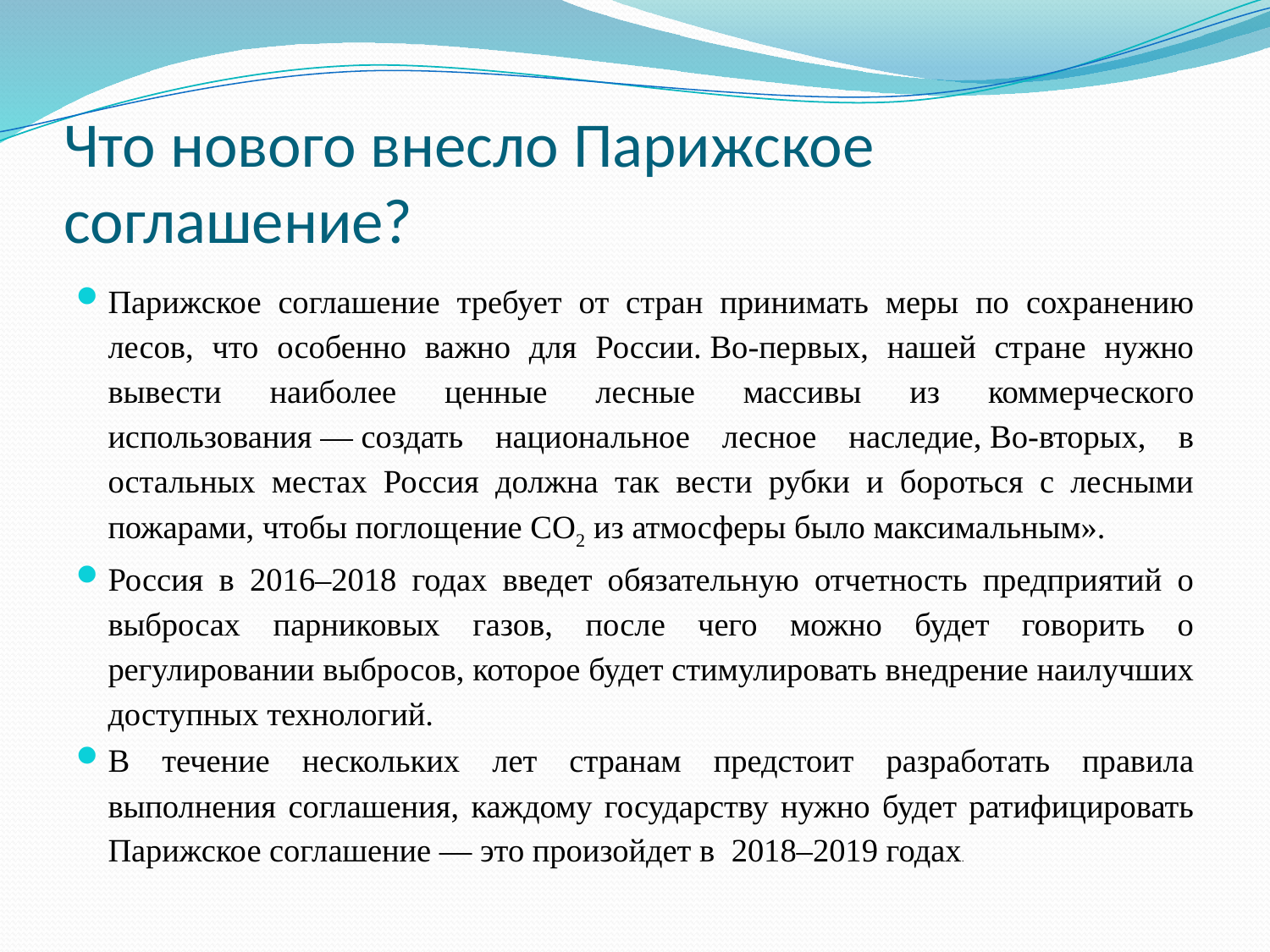

# Что нового внесло Парижское соглашение?
Парижское соглашение требует от стран принимать меры по сохранению лесов, что особенно важно для России. Во-первых, нашей стране нужно вывести наиболее ценные лесные массивы из коммерческого использования — создать национальное лесное наследие, Во-вторых, в остальных местах Россия должна так вести рубки и бороться с лесными пожарами, чтобы поглощение СО2 из атмосферы было максимальным».
Россия в 2016–2018 годах введет обязательную отчетность предприятий о выбросах парниковых газов, после чего можно будет говорить о регулировании выбросов, которое будет стимулировать внедрение наилучших доступных технологий.
В течение нескольких лет странам предстоит разработать правила выполнения соглашения, каждому государству нужно будет ратифицировать Парижское соглашение — это произойдет в  2018–2019 годах.